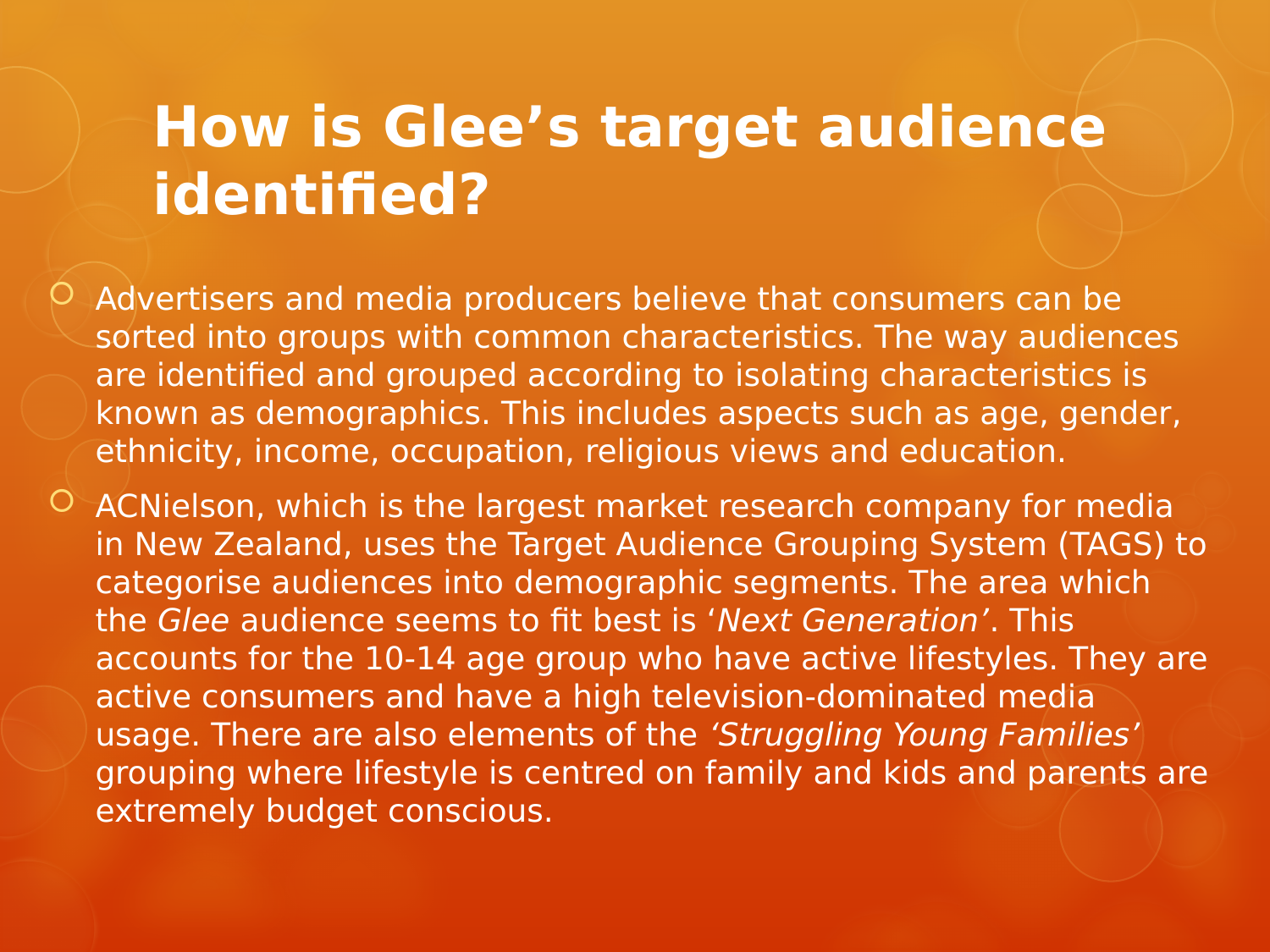

# How is Glee’s target audience identified?
Advertisers and media producers believe that consumers can be sorted into groups with common characteristics. The way audiences are identified and grouped according to isolating characteristics is known as demographics. This includes aspects such as age, gender, ethnicity, income, occupation, religious views and education.
ACNielson, which is the largest market research company for media in New Zealand, uses the Target Audience Grouping System (TAGS) to categorise audiences into demographic segments. The area which the Glee audience seems to fit best is ‘Next Generation’. This accounts for the 10-14 age group who have active lifestyles. They are active consumers and have a high television-dominated media usage. There are also elements of the ‘Struggling Young Families’ grouping where lifestyle is centred on family and kids and parents are extremely budget conscious.